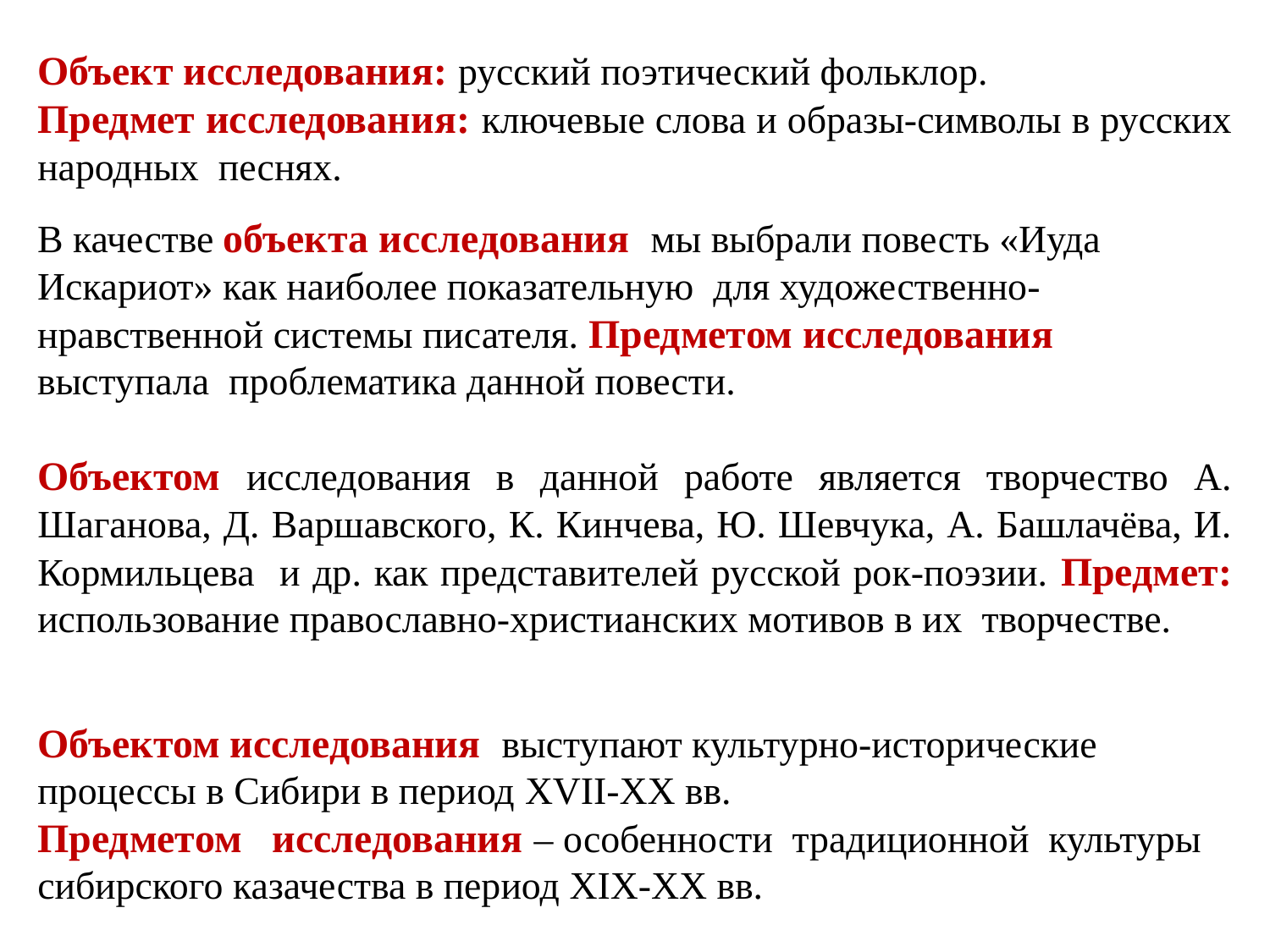

Объект исследования: русский поэтический фольклор.
Предмет исследования: ключевые слова и образы-символы в русских народных  песнях.
В качестве объекта исследования  мы выбрали повесть «Иуда Искариот» как наиболее показательную  для художественно-нравственной системы писателя. Предметом исследования выступала  проблематика данной повести.
Объектом исследования в данной работе является творчество А. Шаганова, Д. Варшавского, К. Кинчева, Ю. Шевчука, А. Башлачёва, И. Кормильцева  и др. как представителей русской рок-поэзии. Предмет: использование православно-христианских мотивов в их  творчестве.
Объектом исследования  выступают культурно-исторические процессы в Сибири в период XVII-XX вв.
Предметом   исследования – особенности  традиционной  культуры сибирского казачества в период XIX-XX вв.